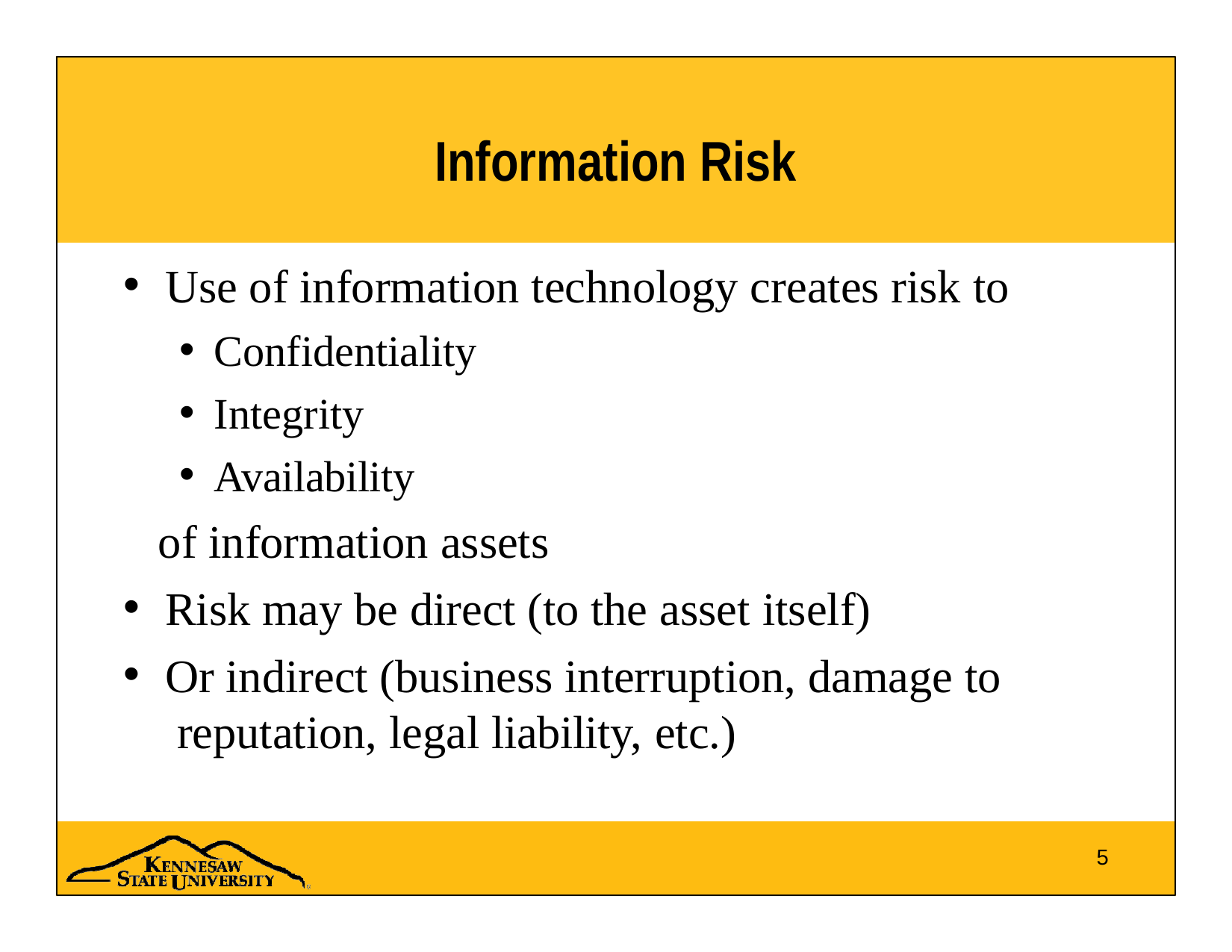

# Information Risk
Use of information technology creates risk to
Confidentiality
Integrity
Availability
of information assets
Risk may be direct (to the asset itself)
Or indirect (business interruption, damage to  reputation, legal liability, etc.)

5